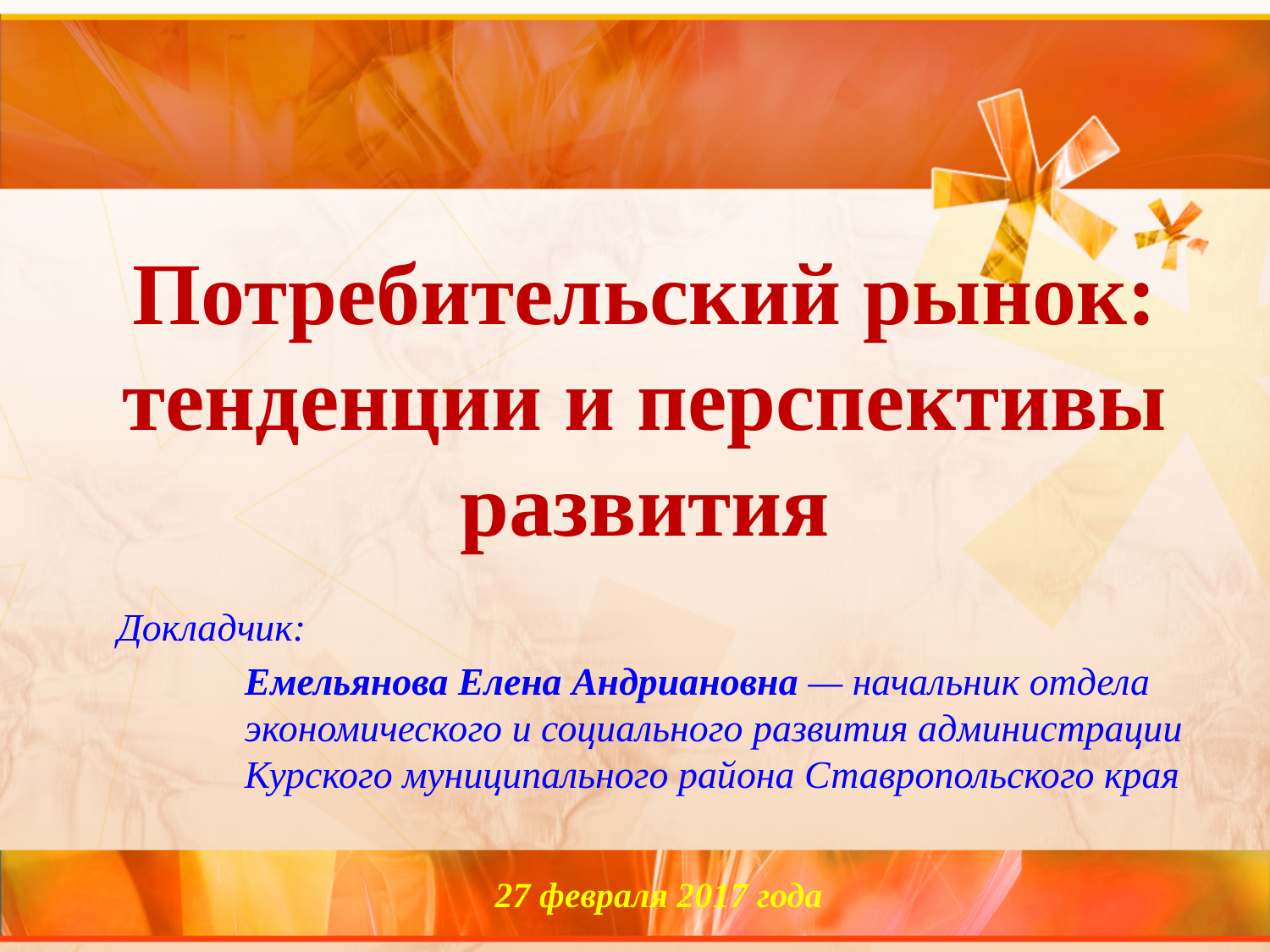

Потребительский рынок:
тенденции и перспективы развития
Докладчик:
Емельянова Елена Андриановна — начальник отдела экономического и социального развития администрации Курского муниципального района Ставропольского края

27 февраля 2017 года